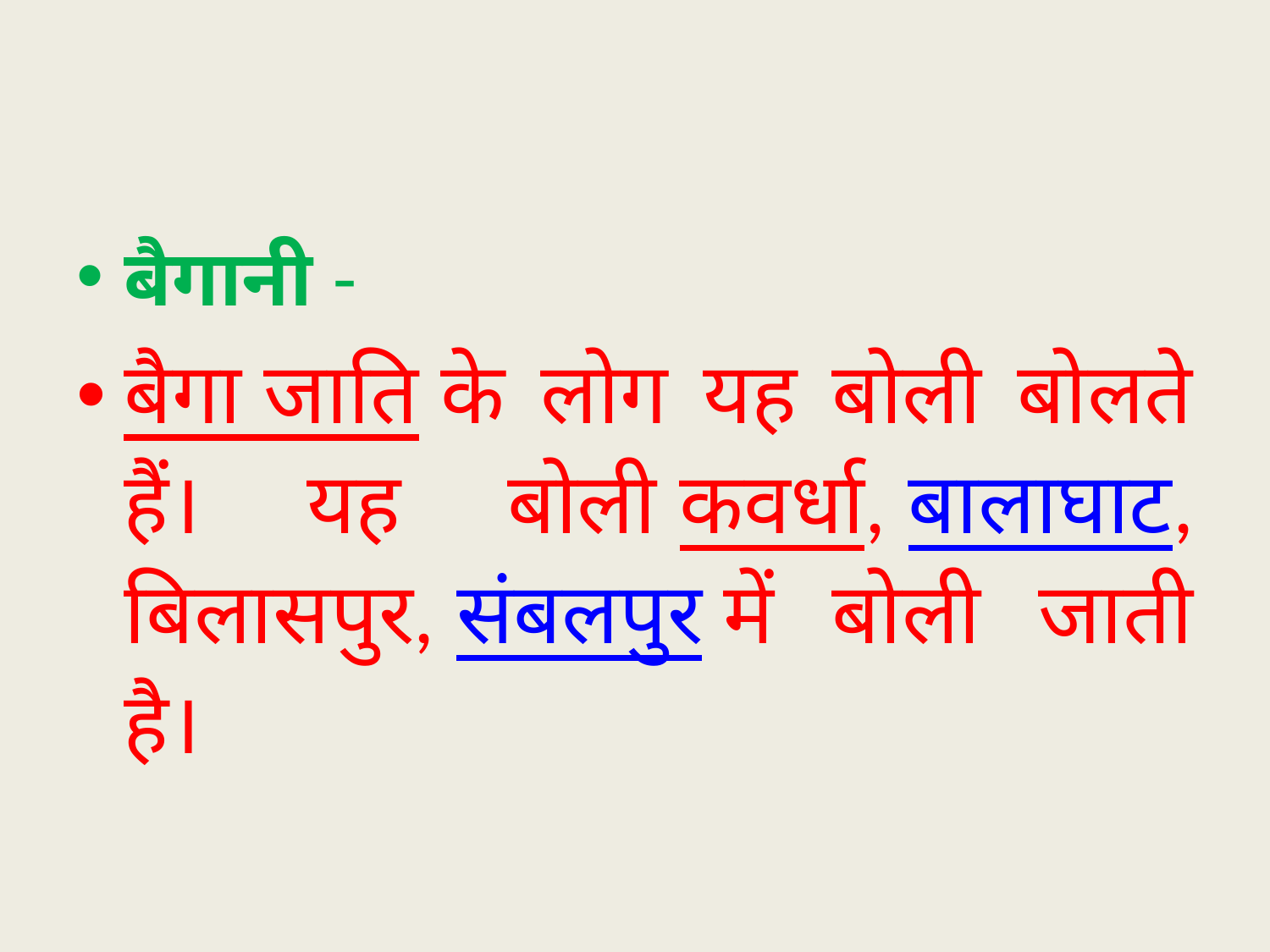

#
बैगानी -
बैगा जाति के लोग यह बोली बोलते हैं। यह बोली कवर्धा, बालाघाट, बिलासपुर, संबलपुर में बोली जाती है।